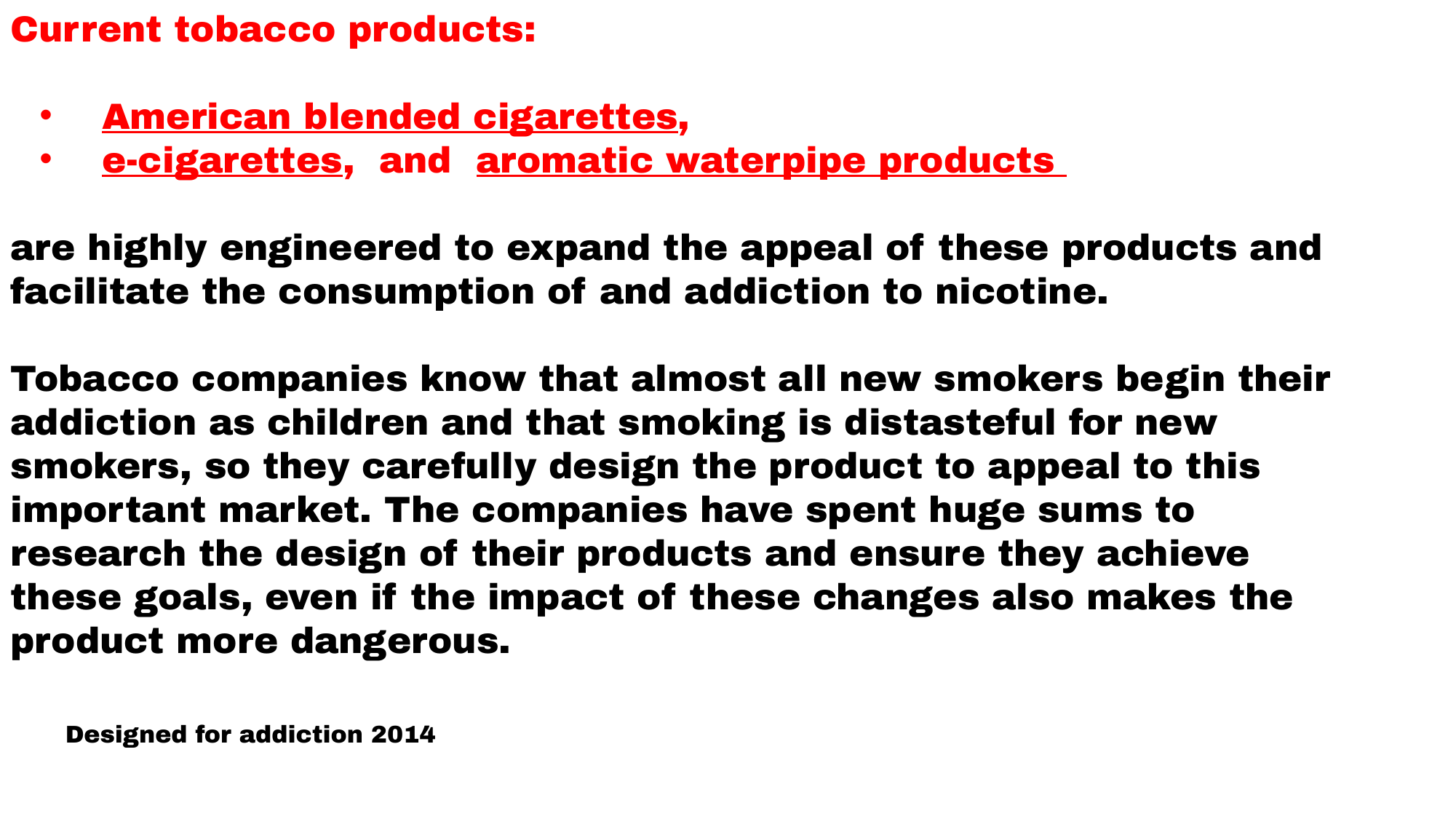

Current tobacco products:

   American blended cigarettes,
   e-cigarettes,  and  aromatic waterpipe products

are highly engineered to expand the appeal of these products and facilitate the consumption of and addiction to nicotine.

Tobacco companies know that almost all new smokers begin their addiction as children and that smoking is distasteful for new smokers, so they carefully design the product to appeal to this important market. The companies have spent huge sums to research the design of their products and ensure they achieve these goals, even if the impact of these changes also makes the product more dangerous.

Designed for addiction 2014